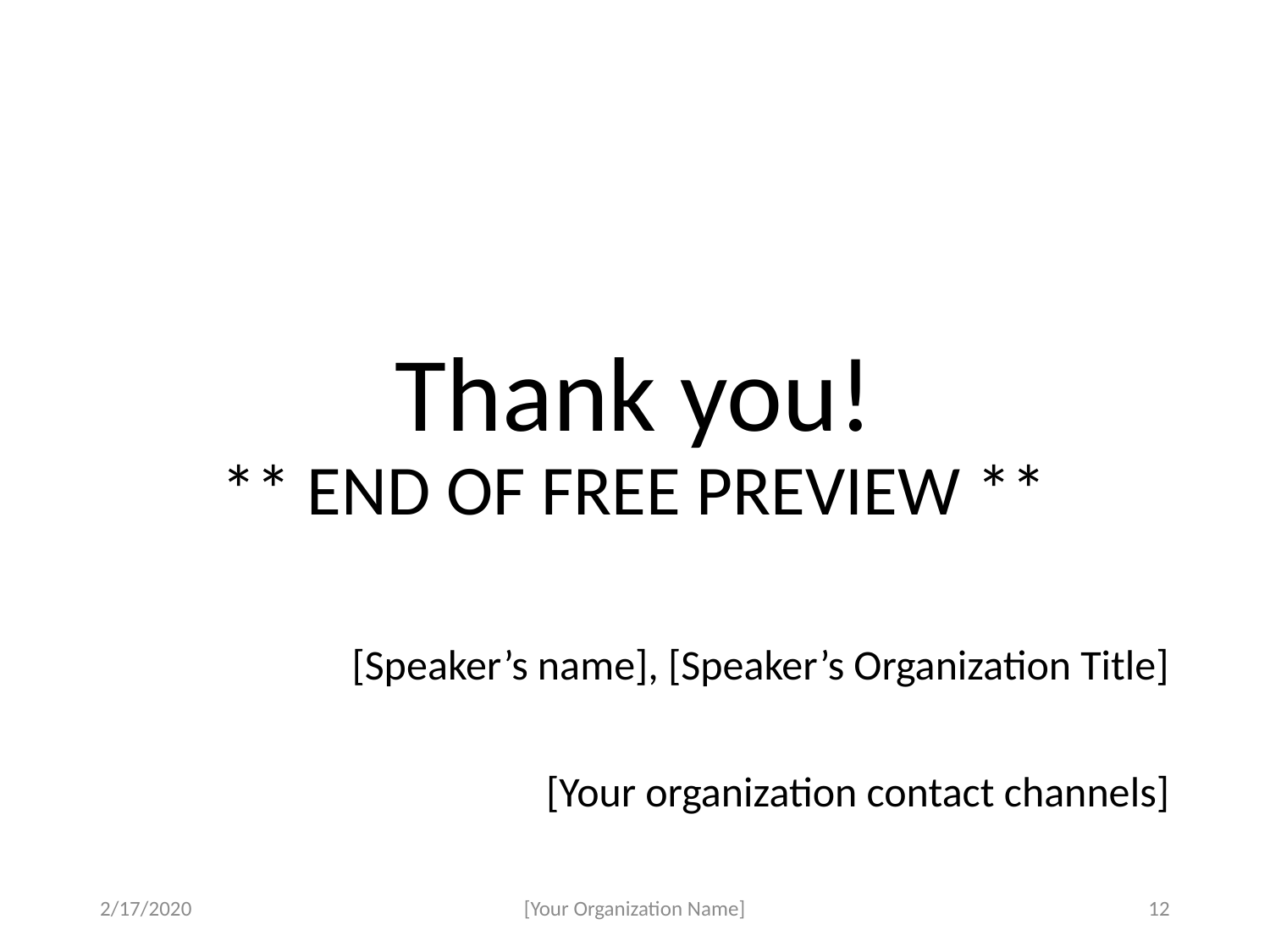

# Thank you! ** END OF FREE PREVIEW **
[Speaker’s name], [Speaker’s Organization Title]

[Your organization contact channels]
2/17/2020
[Your Organization Name]
12